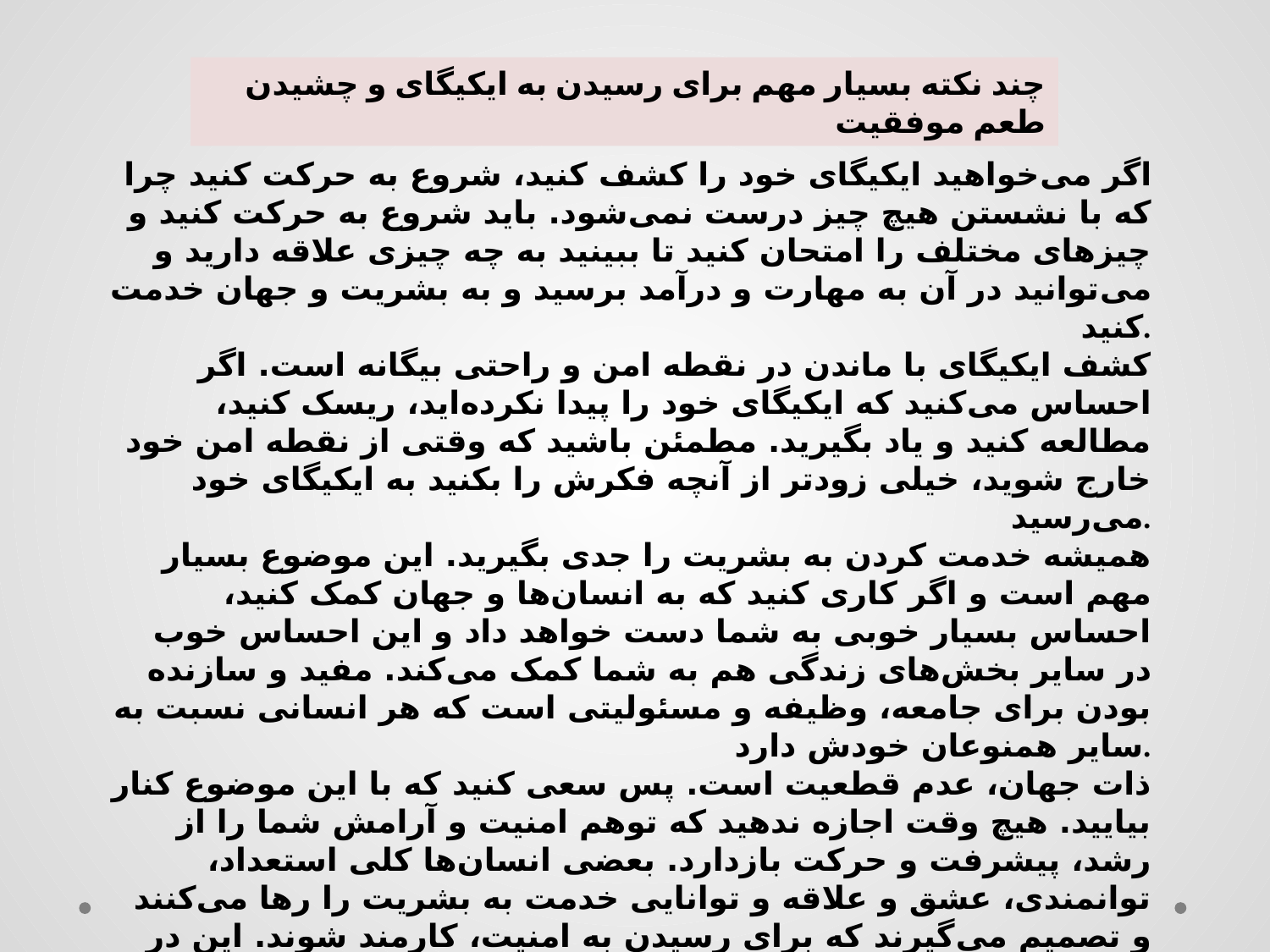

چند نکته بسیار مهم برای رسیدن به ایکیگای و چشیدن طعم موفقیت
اگر می‌خواهید ایکیگای خود را کشف کنید، شروع به حرکت کنید چرا که با نشستن هیچ چیز درست نمی‌شود. باید شروع به حرکت کنید و چیزهای مختلف را امتحان کنید تا ببینید به چه چیزی علاقه دارید و می‌توانید در آن به مهارت و درآمد برسید و به بشریت و جهان خدمت کنید.
کشف ایکیگای با ماندن در نقطه امن و راحتی بیگانه است. اگر احساس می‌کنید که ایکیگای خود را پیدا نکرده‌اید، ریسک کنید، مطالعه کنید و یاد بگیرید. مطمئن باشید که وقتی از نقطه امن خود خارج شوید، خیلی زودتر از آنچه فکرش را بکنید به ایکیگای خود می‌رسید.
همیشه خدمت کردن به بشریت را جدی بگیرید. این موضوع بسیار مهم است و اگر کاری کنید که به انسان‌ها و جهان کمک کنید، احساس بسیار خوبی به شما دست خواهد داد و این احساس خوب در سایر بخش‌های زندگی هم به شما کمک می‌کند. مفید و سازنده بودن برای جامعه، وظیفه و مسئولیتی است که هر انسانی نسبت به سایر همنوعان خودش دارد.
ذات جهان، عدم قطعیت است. پس سعی کنید که با این موضوع کنار بیایید. هیچ وقت اجازه ندهید که توهم امنیت و آرامش شما را از رشد، پیشرفت و حرکت بازدارد. بعضی انسان‌ها کلی استعداد، توانمندی، عشق و علاقه و توانایی خدمت به بشریت را رها می‌کنند و تصمیم می‌گیرند که برای رسیدن به امنیت، کارمند شوند. این در حالی است که اگر کسی با عدم قطعیت کنار بیاید، می‌تواند بهترین زندگی را برای خودش بسازد. برای کنار آمدن با عدم قطعیت، مقابله با ترس را یاد بگیرید.